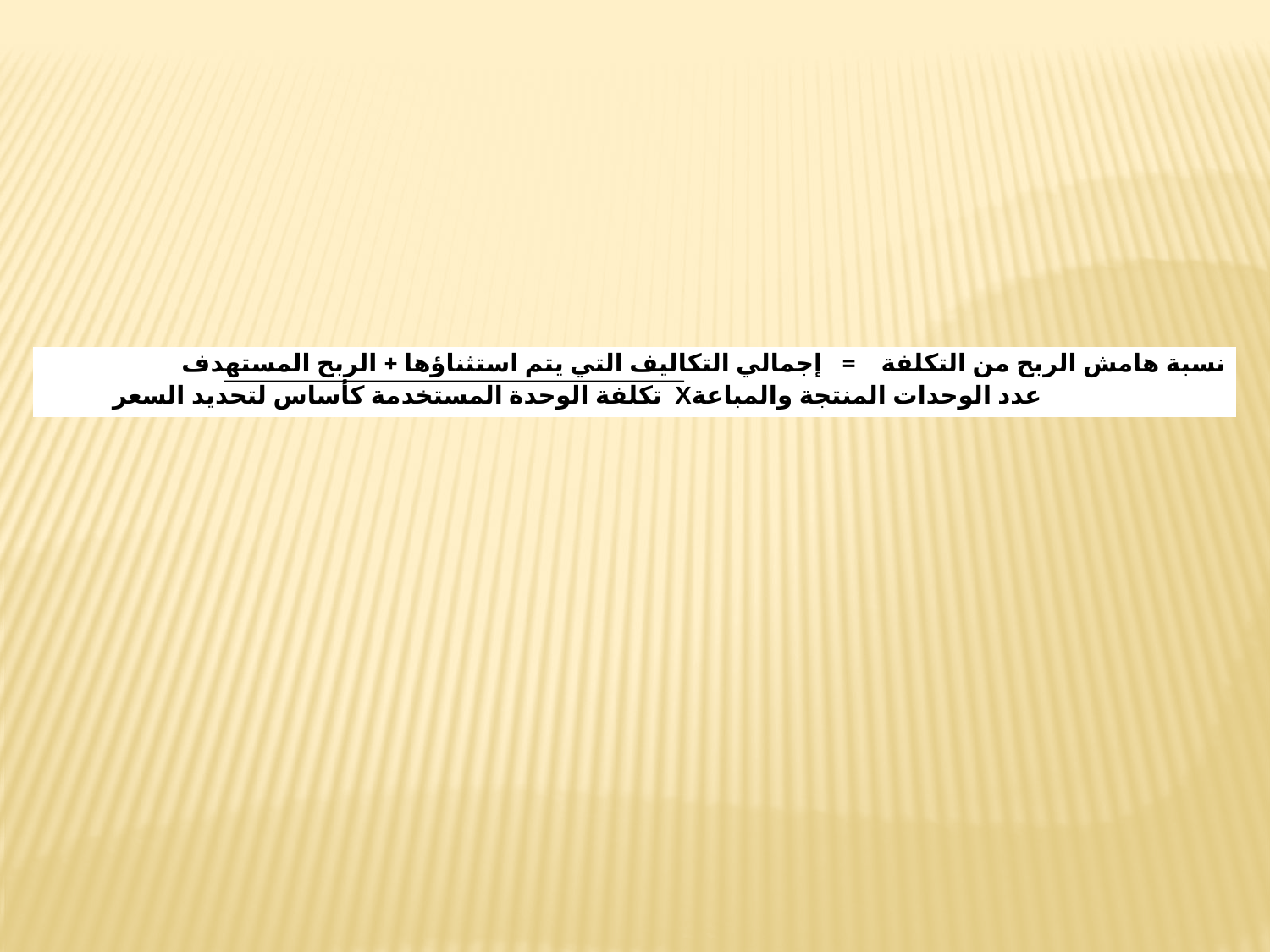

| نسبة هامش الربح من التكلفة = إجمالي التكاليف التي يتم استثناؤها + الربح المستهدف عدد الوحدات المنتجة والمباعةX تكلفة الوحدة المستخدمة كأساس لتحديد السعر |
| --- |